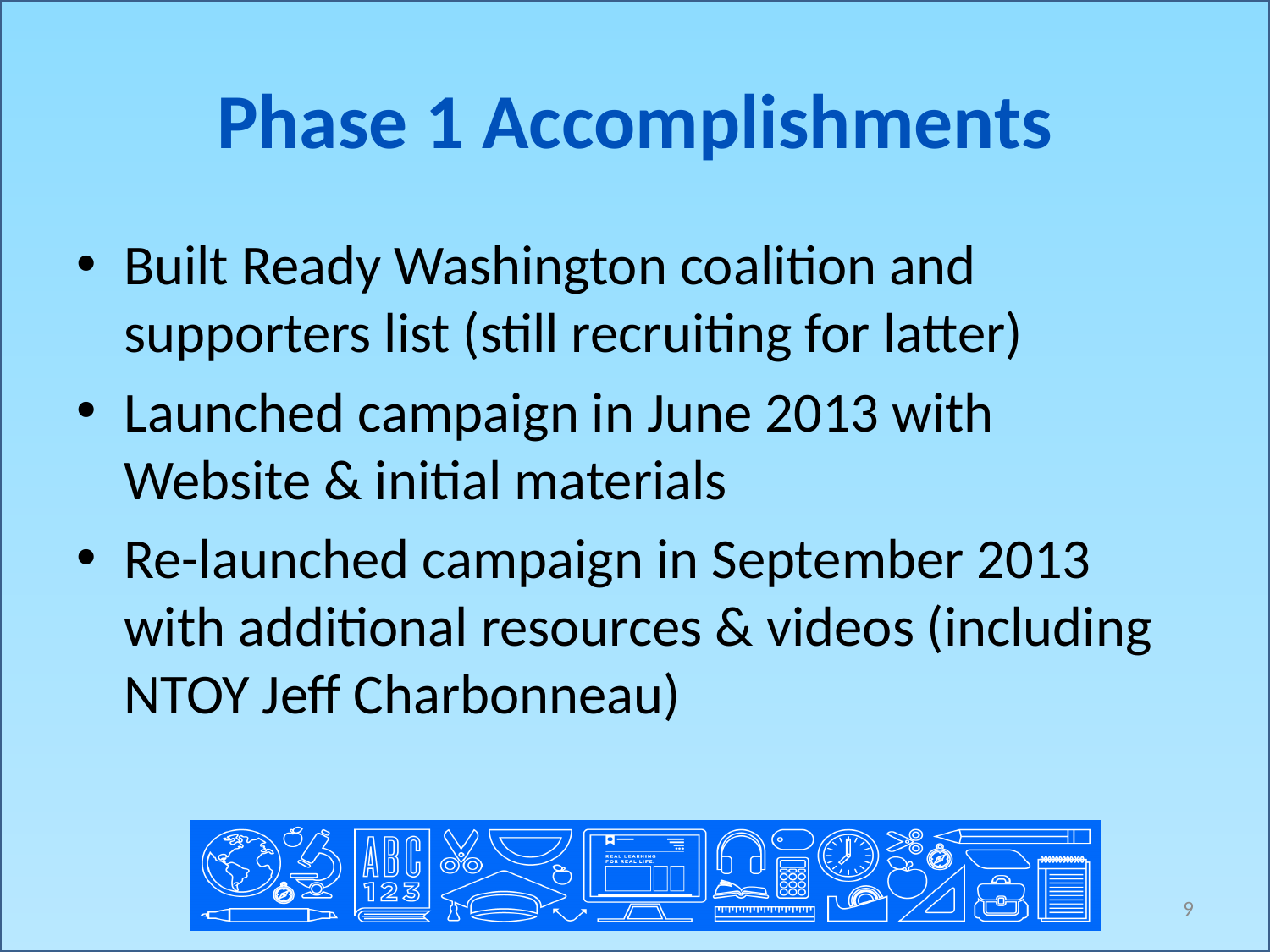

# Phase 1 Accomplishments
Built Ready Washington coalition and supporters list (still recruiting for latter)
Launched campaign in June 2013 with Website & initial materials
Re-launched campaign in September 2013 with additional resources & videos (including NTOY Jeff Charbonneau)

9